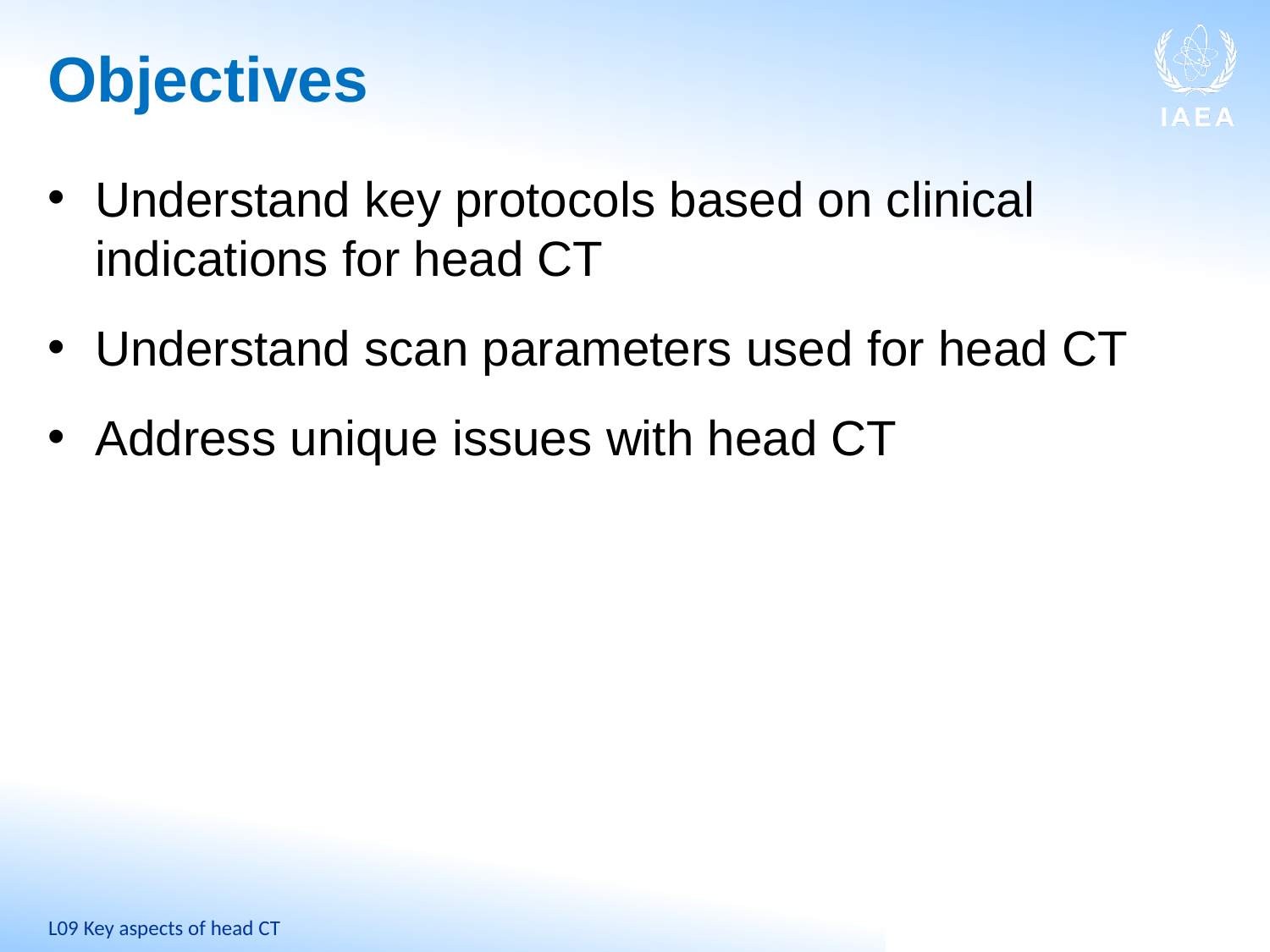

# Objectives
Understand key protocols based on clinical indications for head CT
Understand scan parameters used for head CT
Address unique issues with head CT